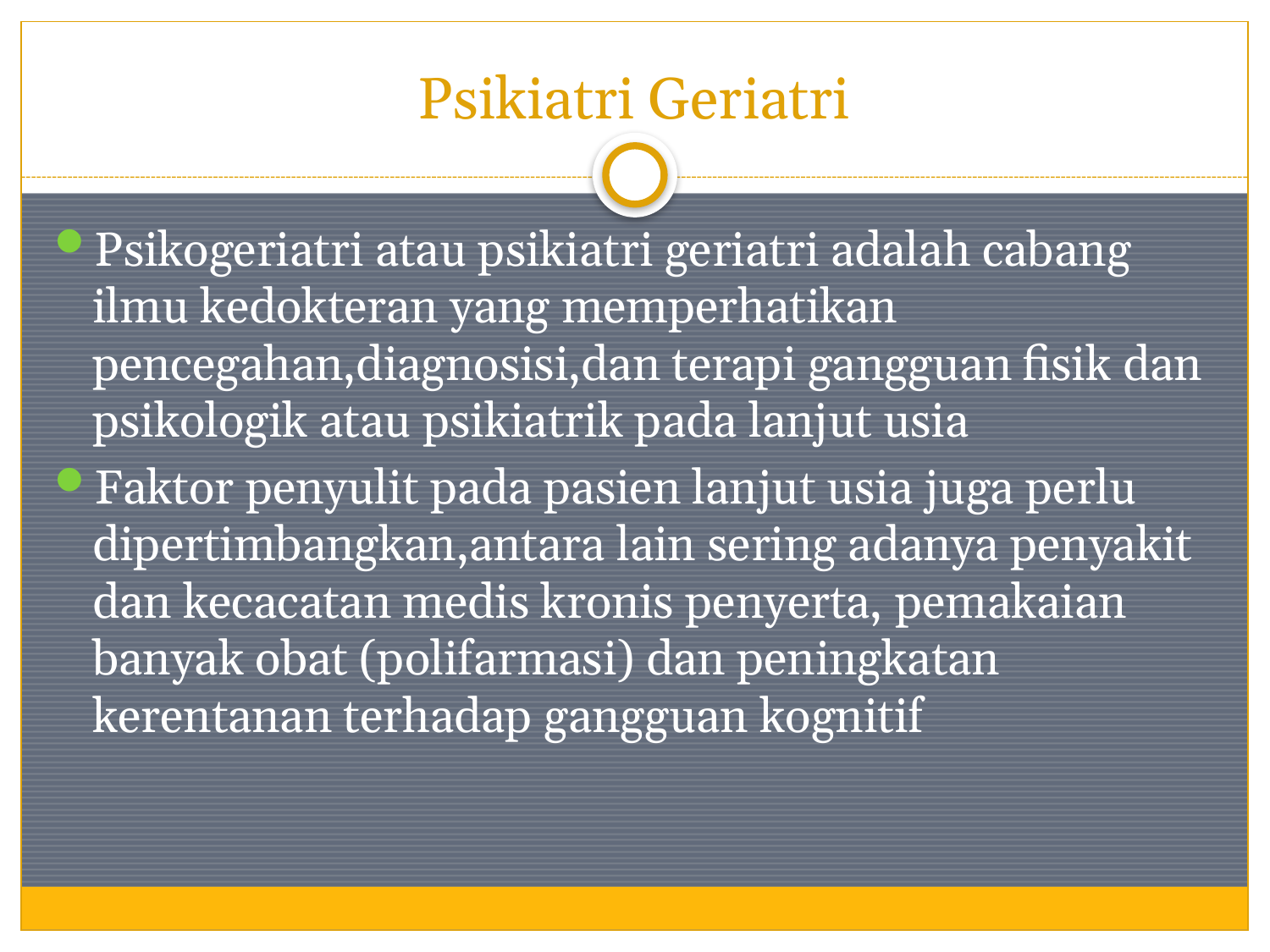

# Psikiatri Geriatri
Psikogeriatri atau psikiatri geriatri adalah cabang ilmu kedokteran yang memperhatikan pencegahan,diagnosisi,dan terapi gangguan fisik dan psikologik atau psikiatrik pada lanjut usia
Faktor penyulit pada pasien lanjut usia juga perlu dipertimbangkan,antara lain sering adanya penyakit dan kecacatan medis kronis penyerta, pemakaian banyak obat (polifarmasi) dan peningkatan kerentanan terhadap gangguan kognitif